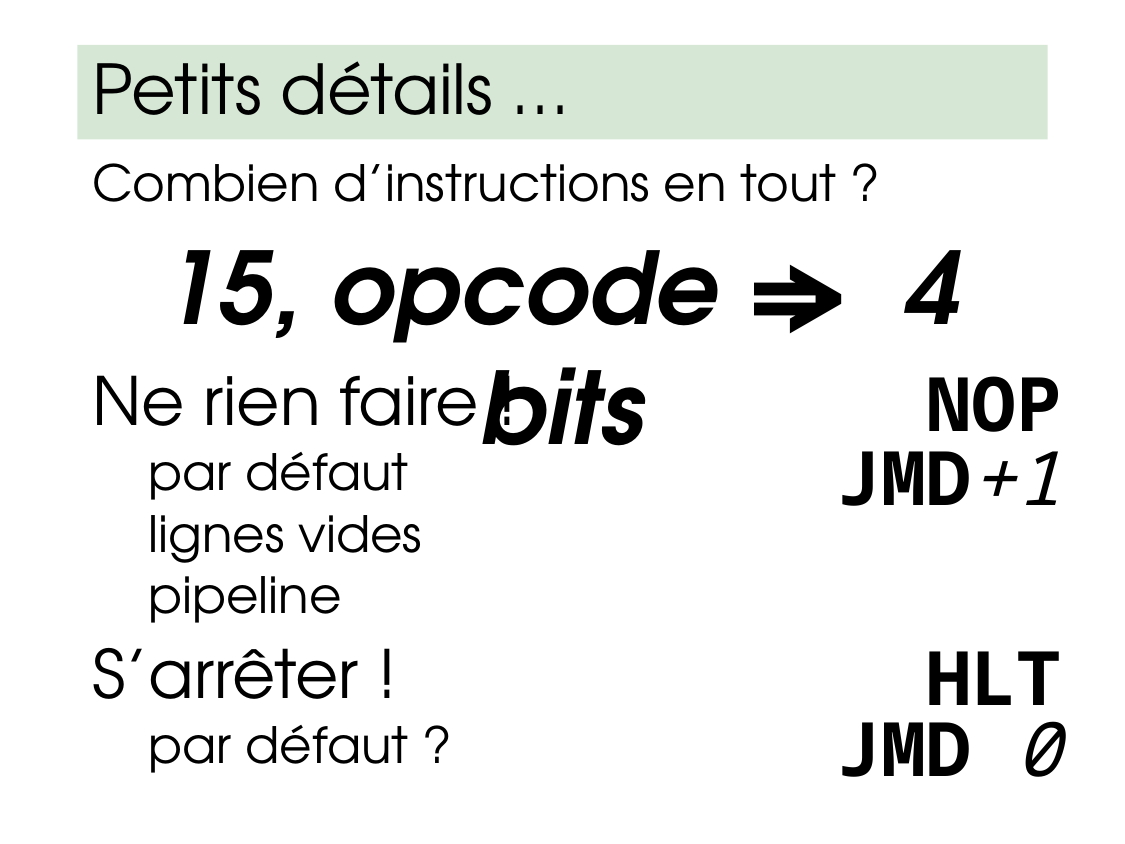

# Petits détails …
Combien d’instructions en tout ?

Ne rien faire !
par défaut
lignes vides
pipeline
S’arrêter !
par défaut ?
15, opcode ⇒  4 bits
NOP
JMD+1
HLT
JMD 0